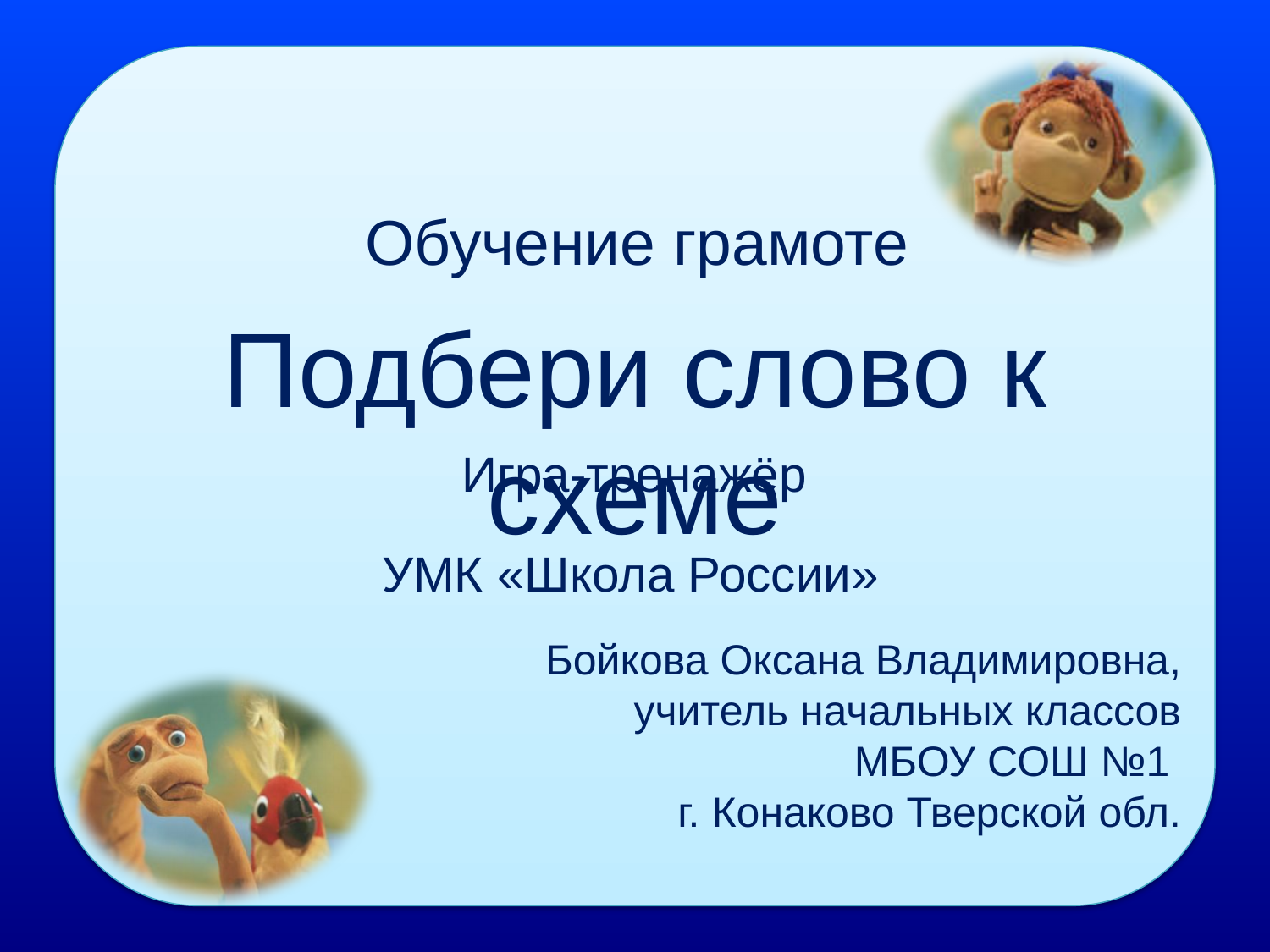

Обучение грамоте
# Подбери слово к схеме
Игра-тренажёр
УМК «Школа России»
Бойкова Оксана Владимировна,
учитель начальных классов
МБОУ СОШ №1
г. Конаково Тверской обл.